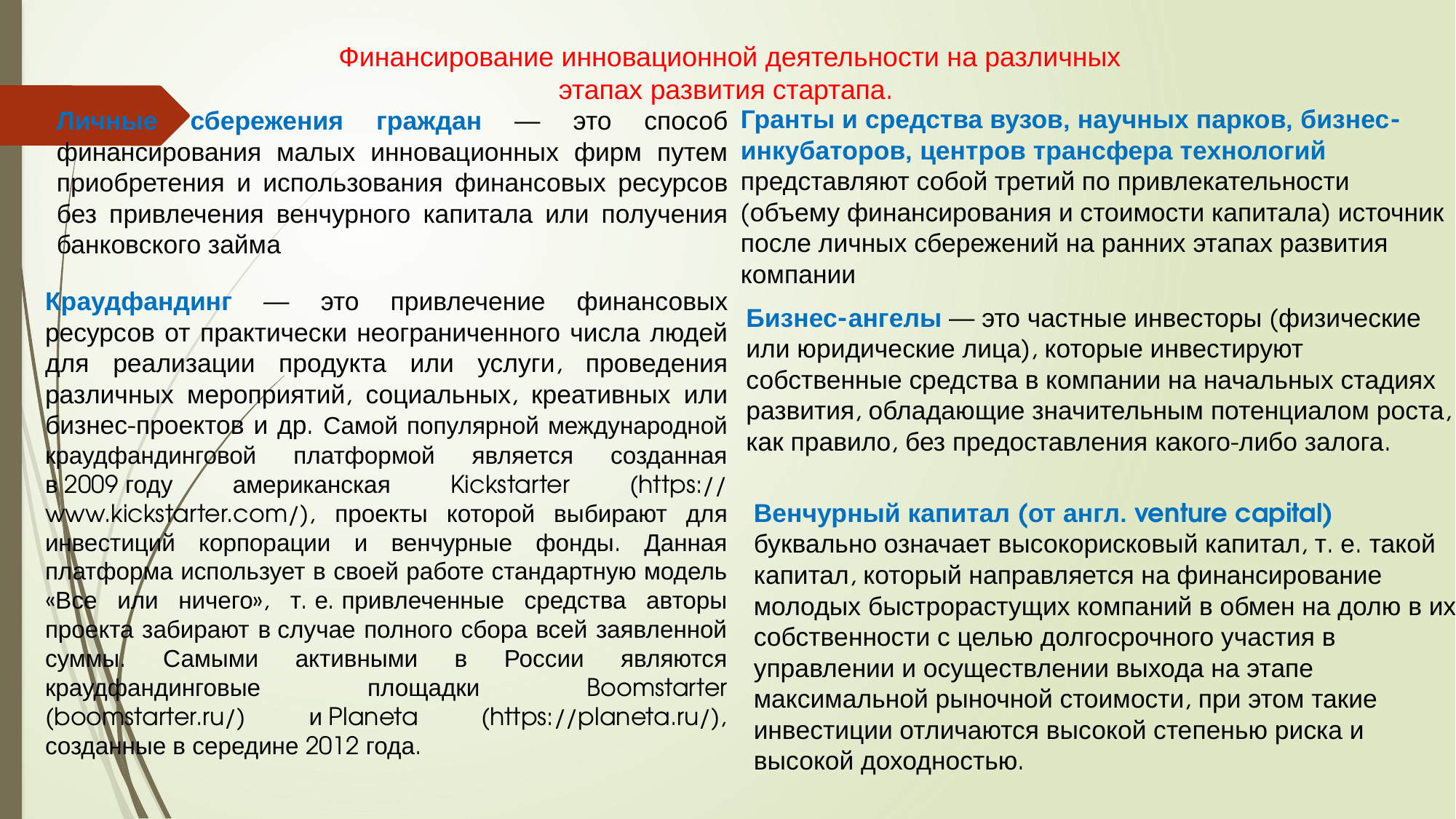

Финансирование инновационной деятельности на различных этапах развития стартапа.
Гранты и средства вузов, научных парков, бизнес-инкубаторов, центров трансфера технологий представляют собой третий по привлекательности (объему финансирования и стоимости капитала) источник после личных сбережений на ранних этапах развития компании
Личные сбережения граждан — это способ финансирования малых инновационных фирм путем приобретения и использования финансовых ресурсов без привлечения венчурного капитала или получения банковского займа
Краудфандинг — это привлечение финансовых ресурсов от практически неограниченного числа людей для реализации продукта или услуги, проведения различных мероприятий, социальных, креативных или бизнес-проектов и др. Самой популярной международной краудфандинговой платформой является созданная в 2009 году американская Kickstarter (https:// www.kickstarter.com/), проекты которой выбирают для инвестиций корпорации и венчурные фонды. Данная платформа использует в своей работе стандартную модель «Все или ничего», т. е. привлеченные средства авторы проекта забирают в случае полного сбора всей заявленной суммы. Самыми активными в России являются краудфандинговые площадки Boomstarter (boomstarter.ru/) и Planeta (https://planeta.ru/), созданные в середине 2012 года.
Бизнес-ангелы — это частные инвесторы (физические или юридические лица), которые инвестируют собственные средства в компании на начальных стадиях развития, обладающие значительным потенциалом роста, как правило, без предоставления какого-либо залога.
Венчурный капитал (от англ. venture capital) буквально означает высокорисковый капитал, т. е. такой капитал, который направляется на финансирование молодых быстрорастущих компаний в обмен на долю в их собственности с целью долгосрочного участия в управлении и осуществлении выхода на этапе максимальной рыночной стоимости, при этом такие инвестиции отличаются высокой степенью риска и высокой доходностью.